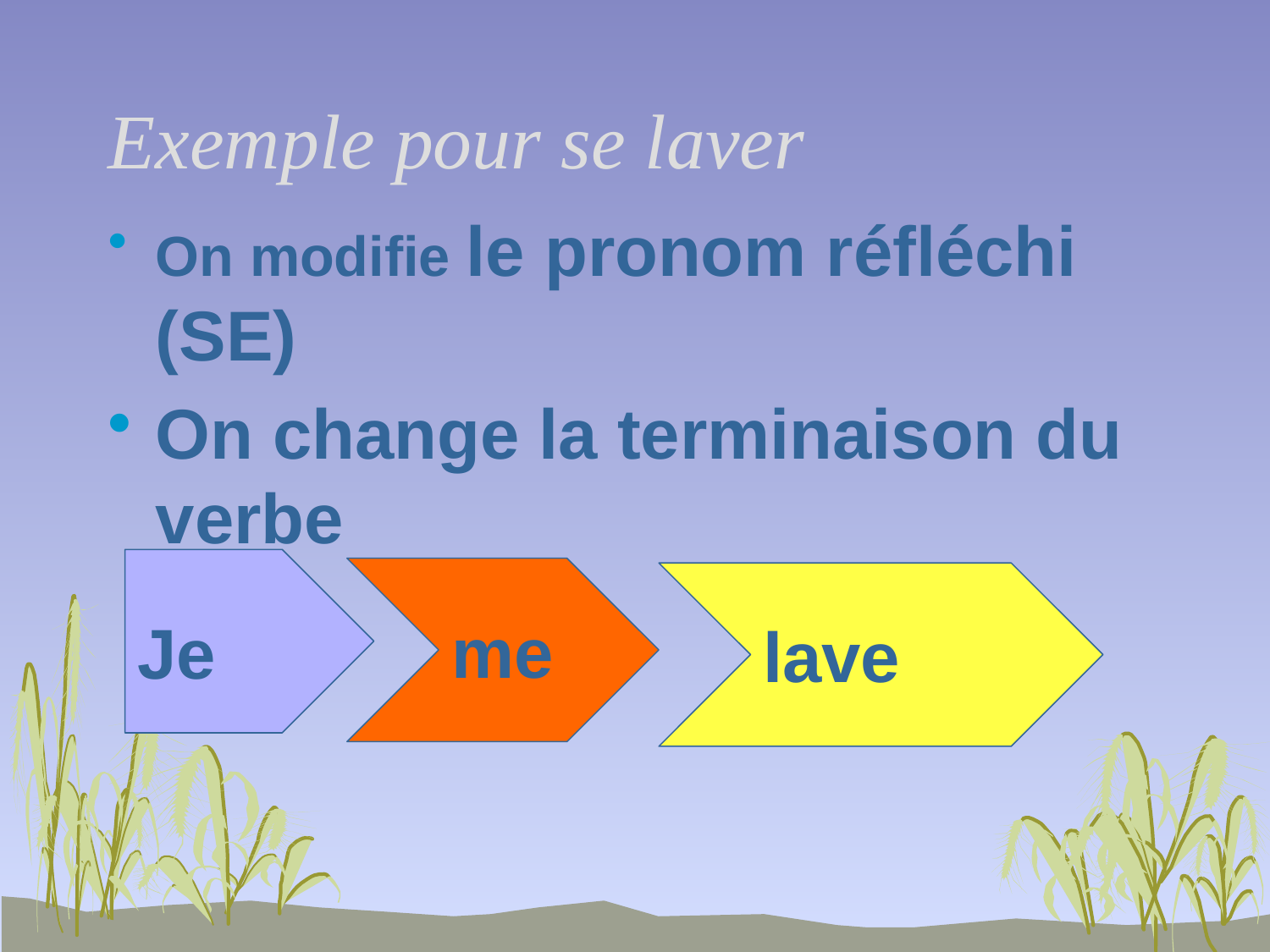

# Exemple pour se laver
On modifie le pronom réfléchi (SE)
On change la terminaison du verbe
Je
me
lave